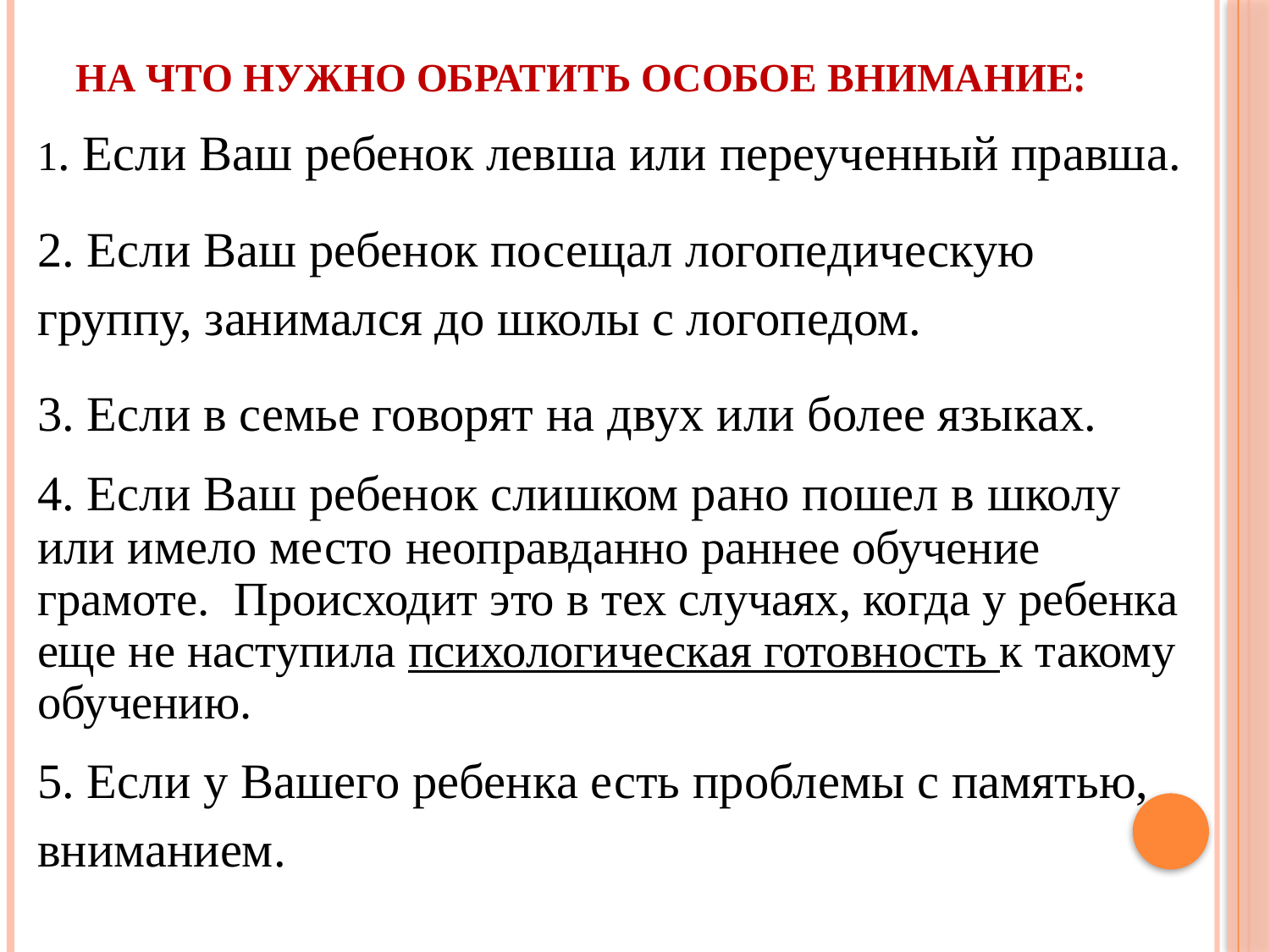

# На что нужно обратить особое внимание:
1. Если Ваш ребенок левша или переученный правша.
2. Если Ваш ребенок посещал логопедическую группу, занимался до школы с логопедом.
3. Если в семье говорят на двух или более языках.
4. Если Ваш ребенок слишком рано пошел в школу или имело место неоправданно раннее обучение грамоте.  Происходит это в тех случаях, когда у ребенка еще не наступила психологическая готовность к такому обучению.
5. Если у Вашего ребенка есть проблемы с памятью, вниманием.